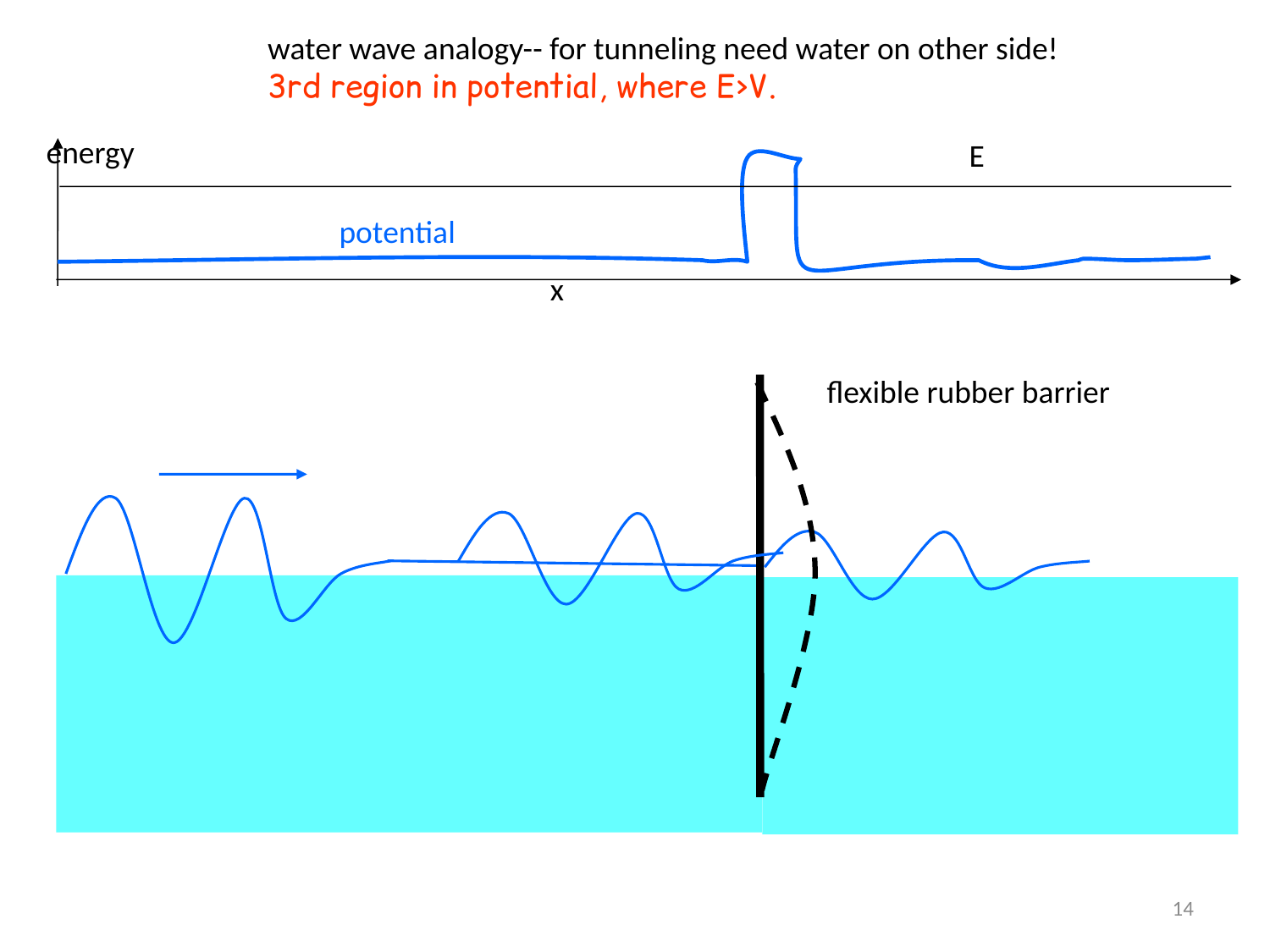

water wave analogy-- for tunneling need water on other side!
3rd region in potential, where E>V.
energy
E

potential
x

flexible rubber barrier

14